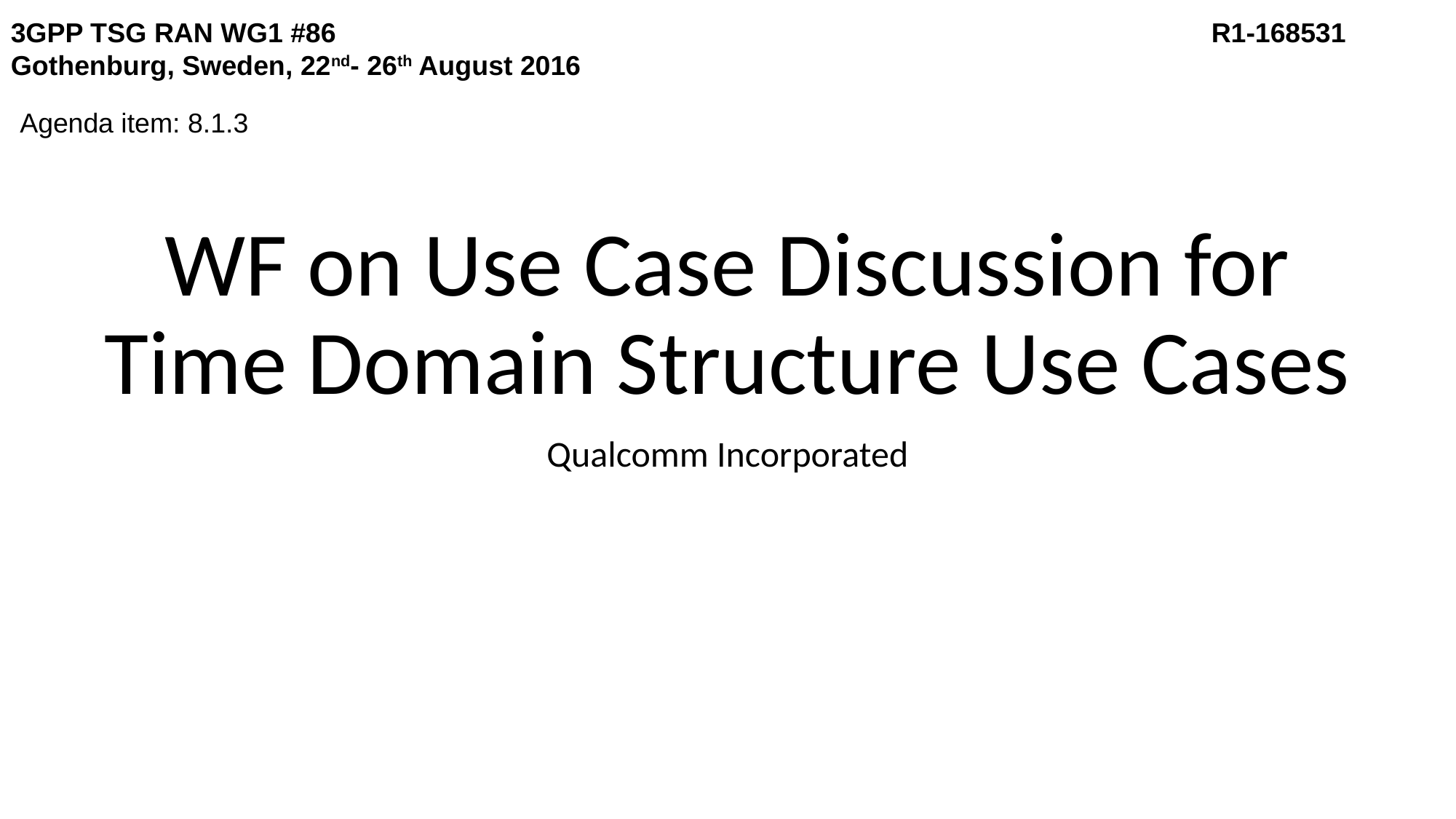

3GPP TSG RAN WG1 #86	             			                           				R1-168531
Gothenburg, Sweden, 22nd- 26th August 2016
Agenda item: 8.1.3
# WF on Use Case Discussion for Time Domain Structure Use Cases
Qualcomm Incorporated